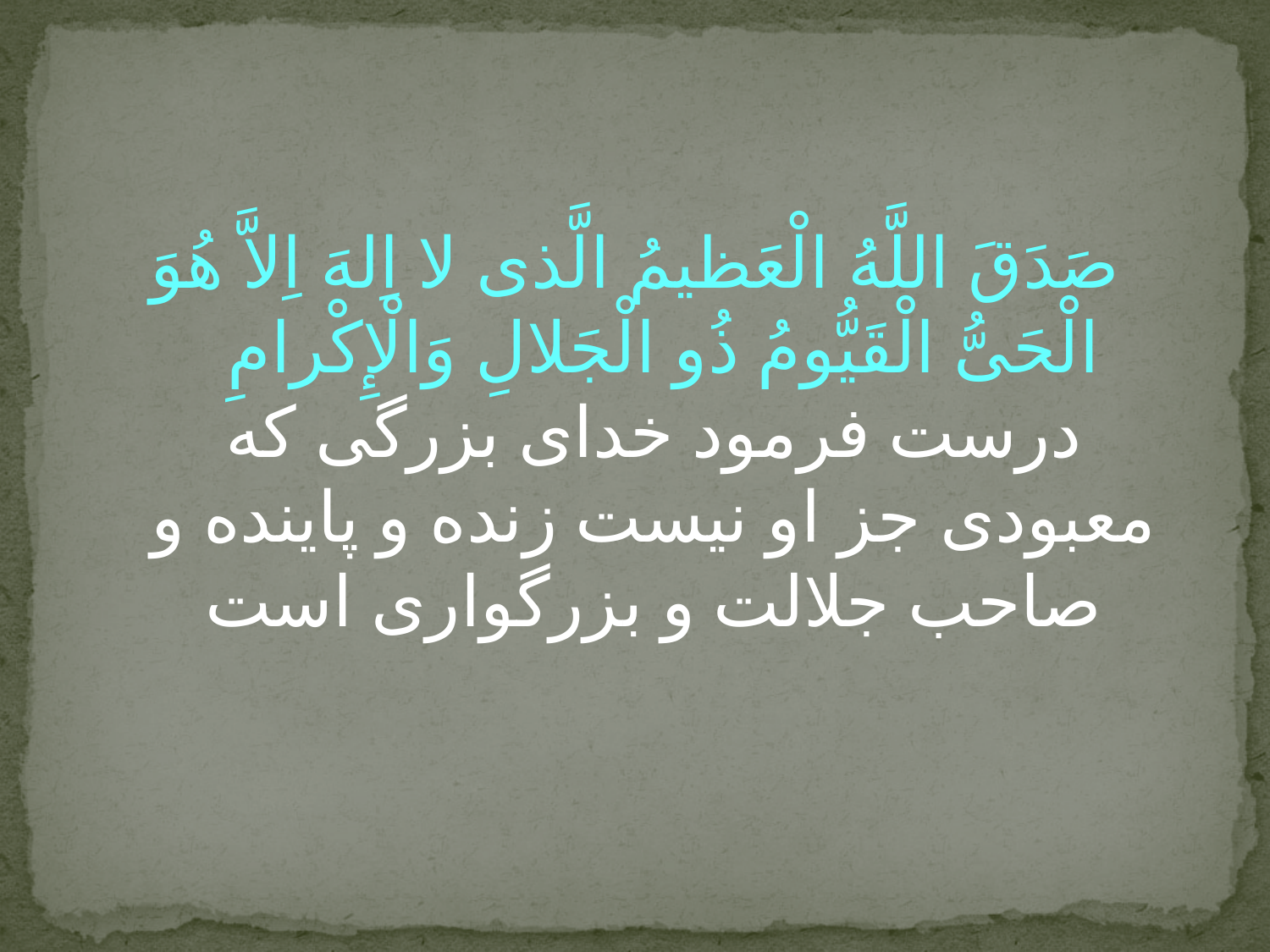

#
صَدَقَ اللَّهُ الْعَظیمُ الَّذى‏ لا اِلهَ اِلاَّ هُوَ الْحَىُّ الْقَیُّومُ ذُو الْجَلالِ وَالْإِکْرامِ
درست فرمود خداى بزرگى که معبودى جز او نیست زنده و پاینده و صاحب‏ جلالت و بزرگوارى است